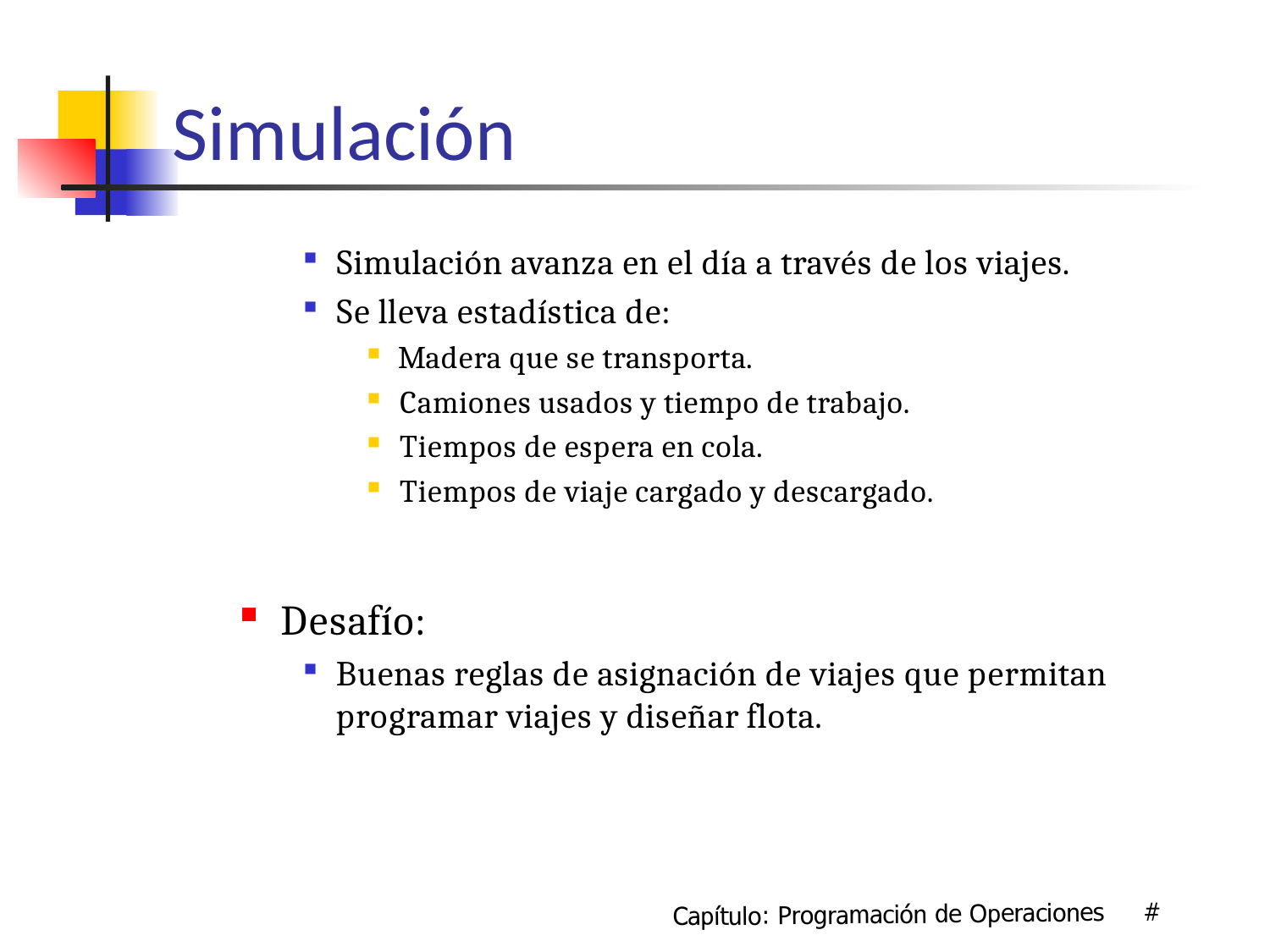

# Simulación
Simulación avanza en el día a través de los viajes.
Se lleva estadística de:
Madera que se transporta.
Camiones usados y tiempo de trabajo.
Tiempos de espera en cola.
Tiempos de viaje cargado y descargado.

Desafío:
Buenas reglas de asignación de viajes que permitan programar viajes y diseñar flota.
Capítulo: Programación de Operaciones     #